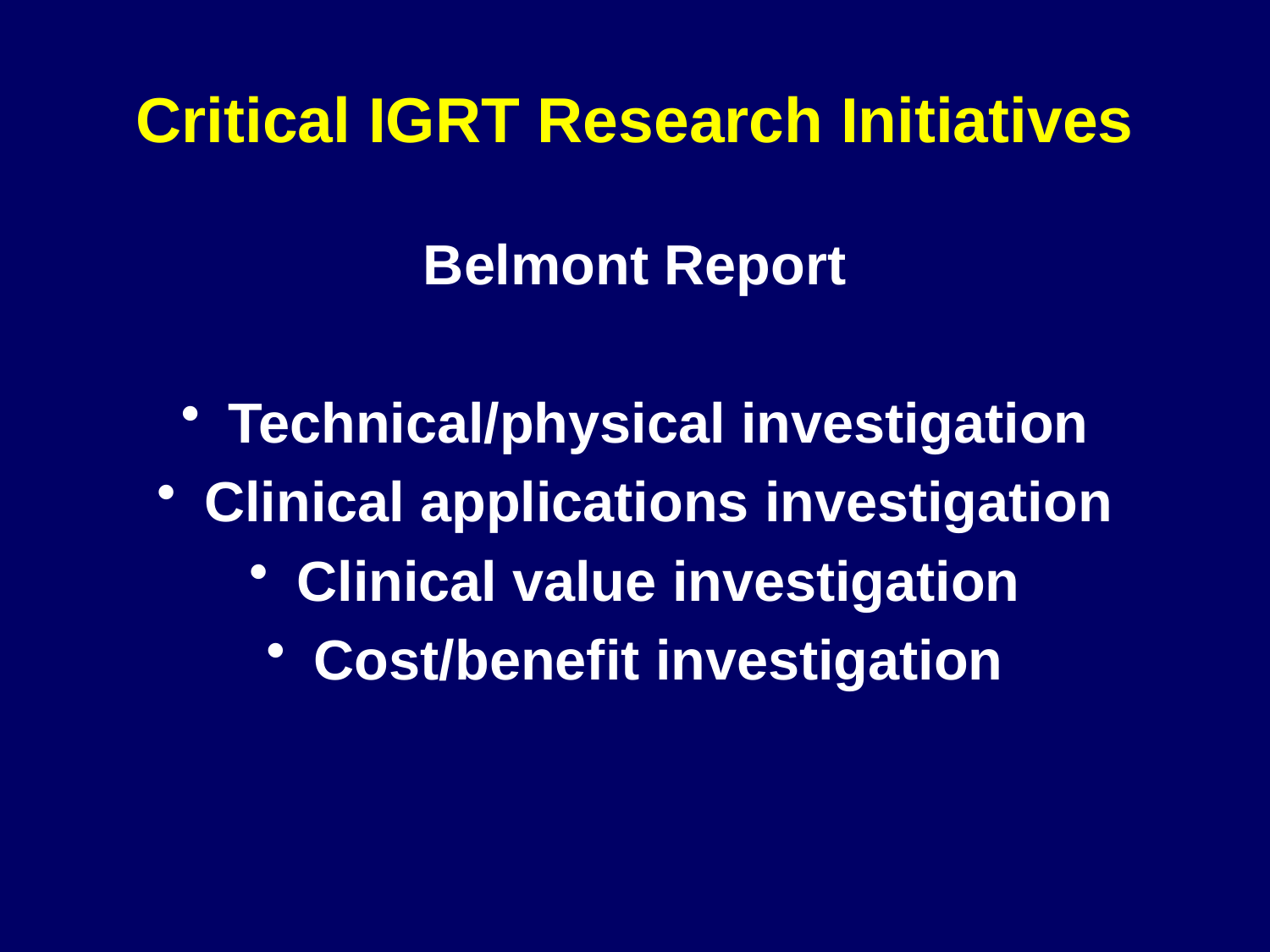

# Critical IGRT Research Initiatives
Belmont Report

Technical/physical investigation
Clinical applications investigation
Clinical value investigation
Cost/benefit investigation